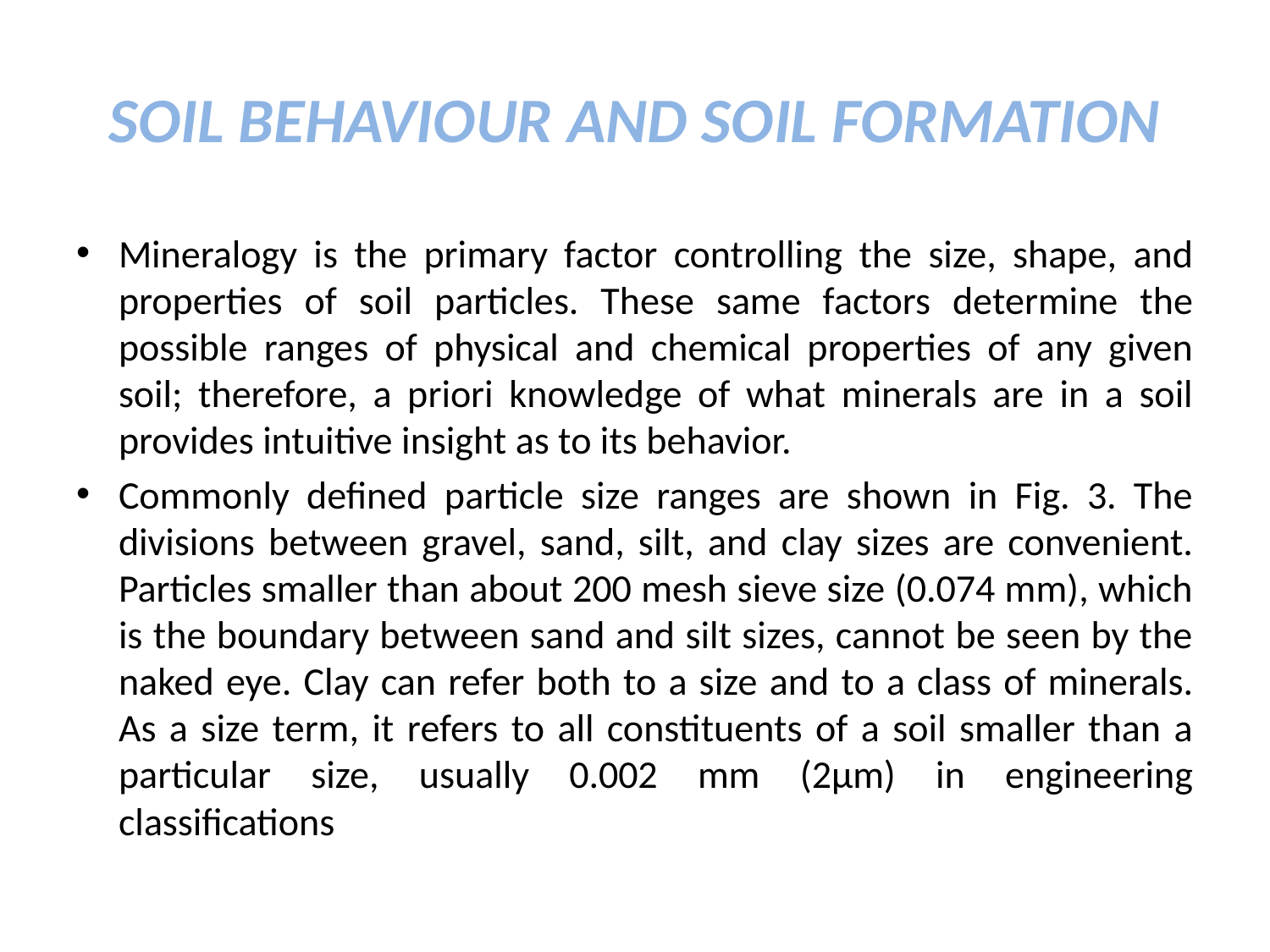

# SOIL BEHAVIOUR AND SOIL FORMATION
Mineralogy is the primary factor controlling the size, shape, and properties of soil particles. These same factors determine the possible ranges of physical and chemical properties of any given soil; therefore, a priori knowledge of what minerals are in a soil provides intuitive insight as to its behavior.
Commonly defined particle size ranges are shown in Fig. 3. The divisions between gravel, sand, silt, and clay sizes are convenient. Particles smaller than about 200 mesh sieve size (0.074 mm), which is the boundary between sand and silt sizes, cannot be seen by the naked eye. Clay can refer both to a size and to a class of minerals. As a size term, it refers to all constituents of a soil smaller than a particular size, usually 0.002 mm (2µm) in engineering classifications